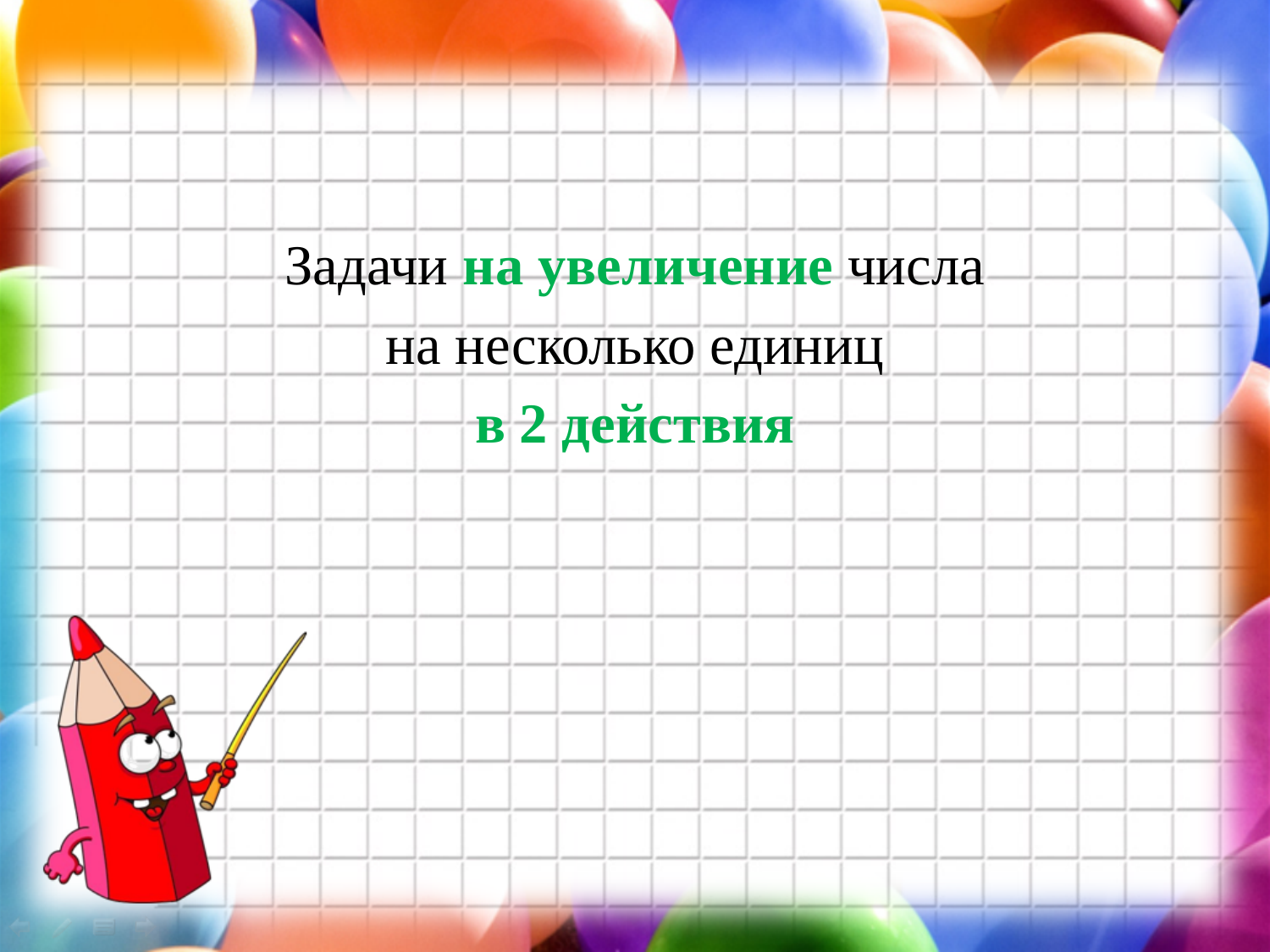

Задачи на увеличение числа
на несколько единиц
в 2 действия